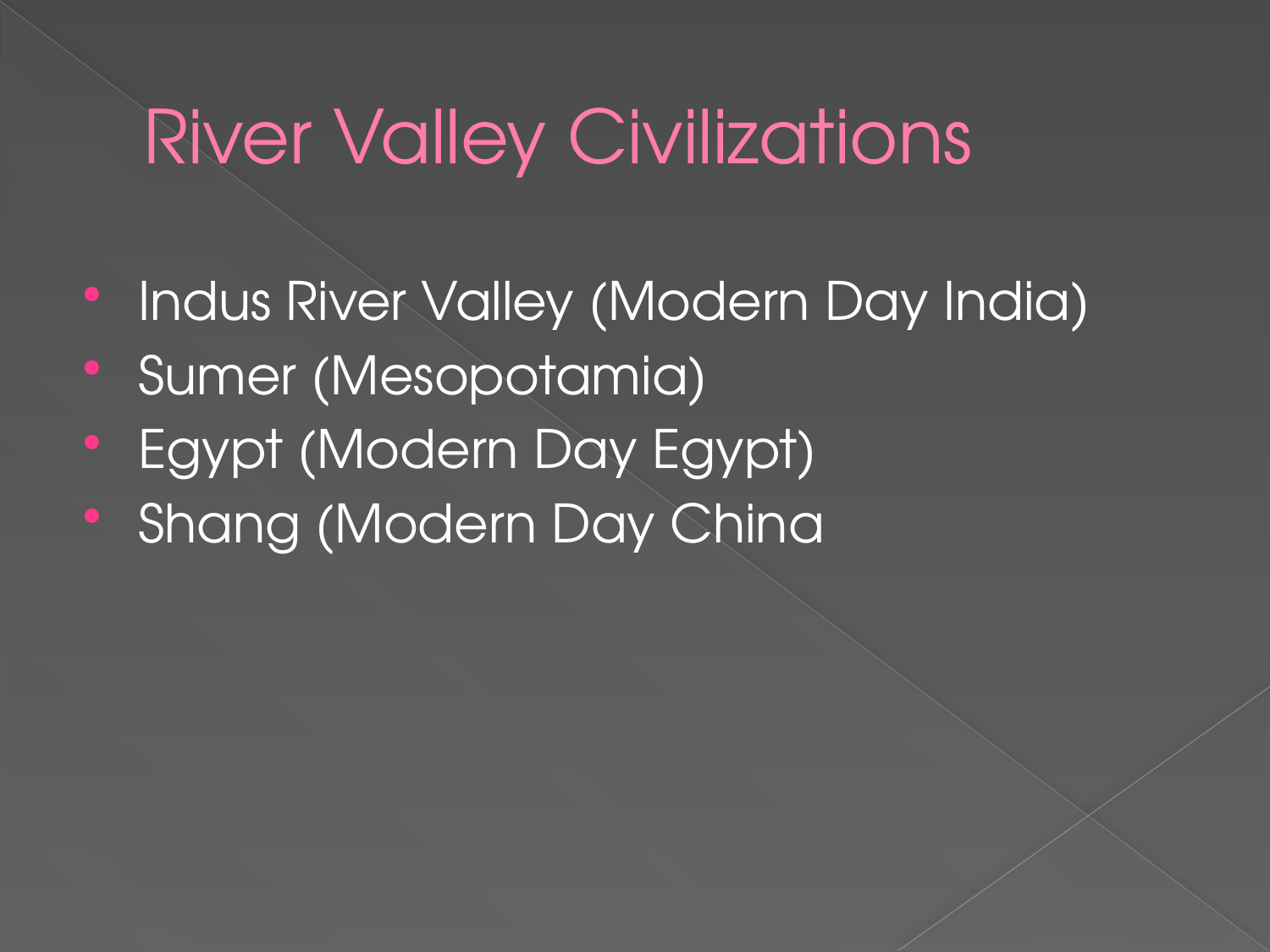

# River Valley Civilizations
Indus River Valley (Modern Day India)
Sumer (Mesopotamia)
Egypt (Modern Day Egypt)
Shang (Modern Day China